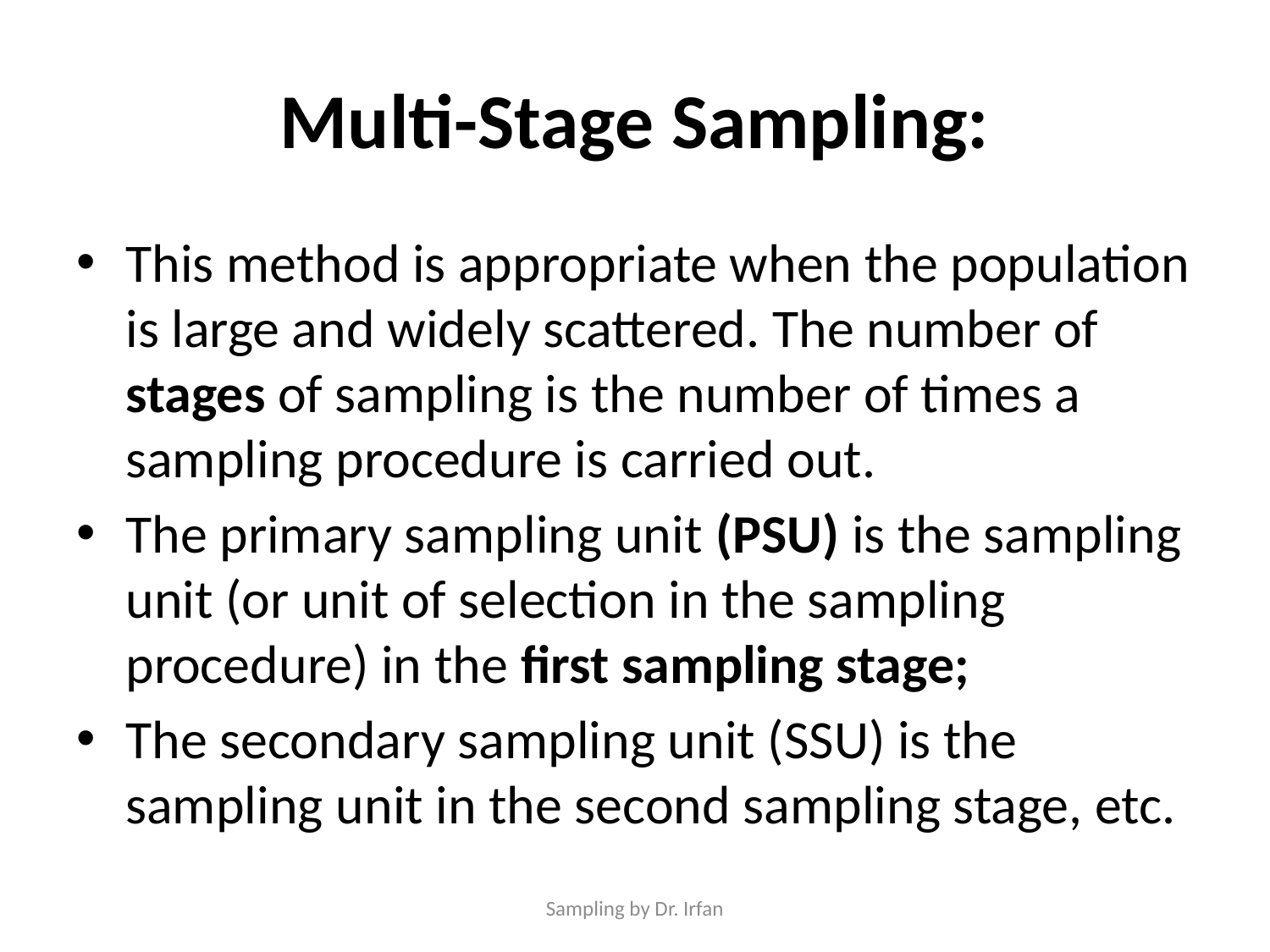

# Multi-Stage Sampling:
This method is appropriate when the population is large and widely scattered. The number of stages of sampling is the number of times a sampling procedure is carried out.
The primary sampling unit (PSU) is the sampling unit (or unit of selection in the sampling procedure) in the first sampling stage;
The secondary sampling unit (SSU) is the sampling unit in the second sampling stage, etc.
Sampling by Dr. Irfan